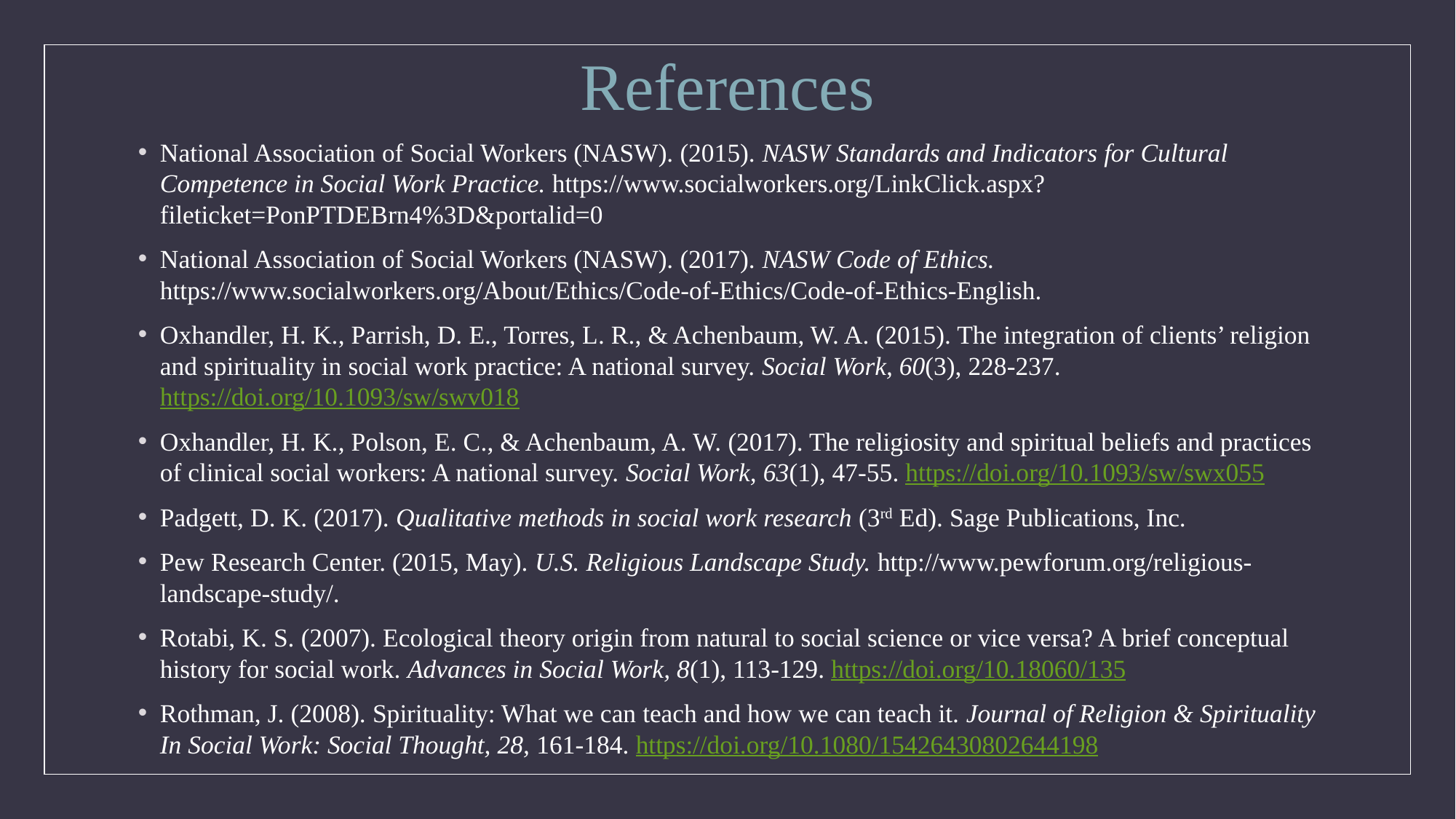

# References
National Association of Social Workers (NASW). (2015). NASW Standards and Indicators for Cultural Competence in Social Work Practice. https://www.socialworkers.org/LinkClick.aspx?fileticket=PonPTDEBrn4%3D&portalid=0
National Association of Social Workers (NASW). (2017). NASW Code of Ethics. https://www.socialworkers.org/About/Ethics/Code-of-Ethics/Code-of-Ethics-English.
Oxhandler, H. K., Parrish, D. E., Torres, L. R., & Achenbaum, W. A. (2015). The integration of clients’ religion and spirituality in social work practice: A national survey. Social Work, 60(3), 228-237. https://doi.org/10.1093/sw/swv018
Oxhandler, H. K., Polson, E. C., & Achenbaum, A. W. (2017). The religiosity and spiritual beliefs and practices of clinical social workers: A national survey. Social Work, 63(1), 47-55. https://doi.org/10.1093/sw/swx055
Padgett, D. K. (2017). Qualitative methods in social work research (3rd Ed). Sage Publications, Inc.
Pew Research Center. (2015, May). U.S. Religious Landscape Study. http://www.pewforum.org/religious-landscape-study/.
Rotabi, K. S. (2007). Ecological theory origin from natural to social science or vice versa? A brief conceptual history for social work. Advances in Social Work, 8(1), 113-129. https://doi.org/10.18060/135
Rothman, J. (2008). Spirituality: What we can teach and how we can teach it. Journal of Religion & Spirituality In Social Work: Social Thought, 28, 161-184. https://doi.org/10.1080/15426430802644198